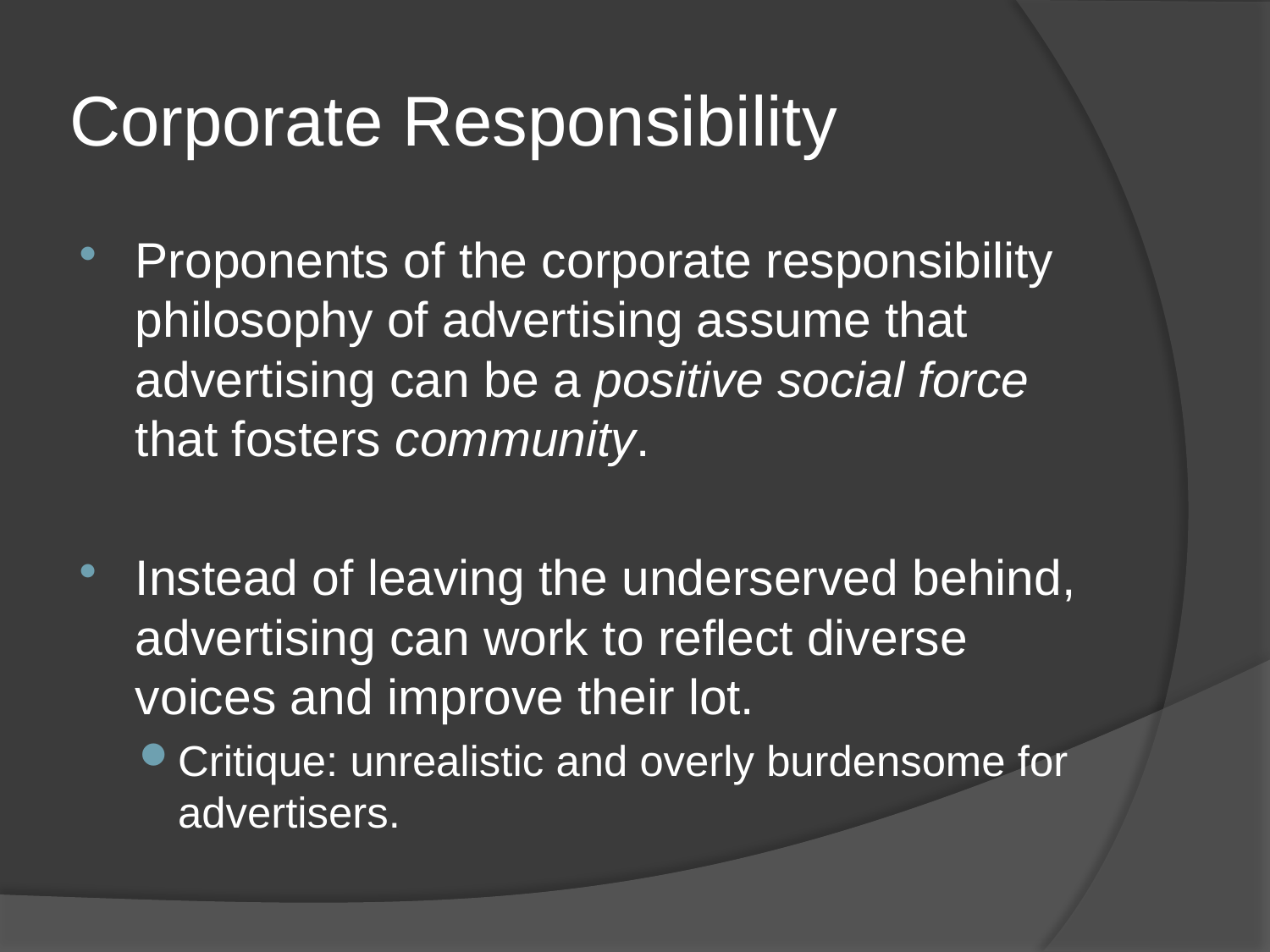

# Corporate Responsibility
Proponents of the corporate responsibility philosophy of advertising assume that advertising can be a positive social force that fosters community.

Instead of leaving the underserved behind, advertising can work to reflect diverse voices and improve their lot.
Critique: unrealistic and overly burdensome for advertisers.